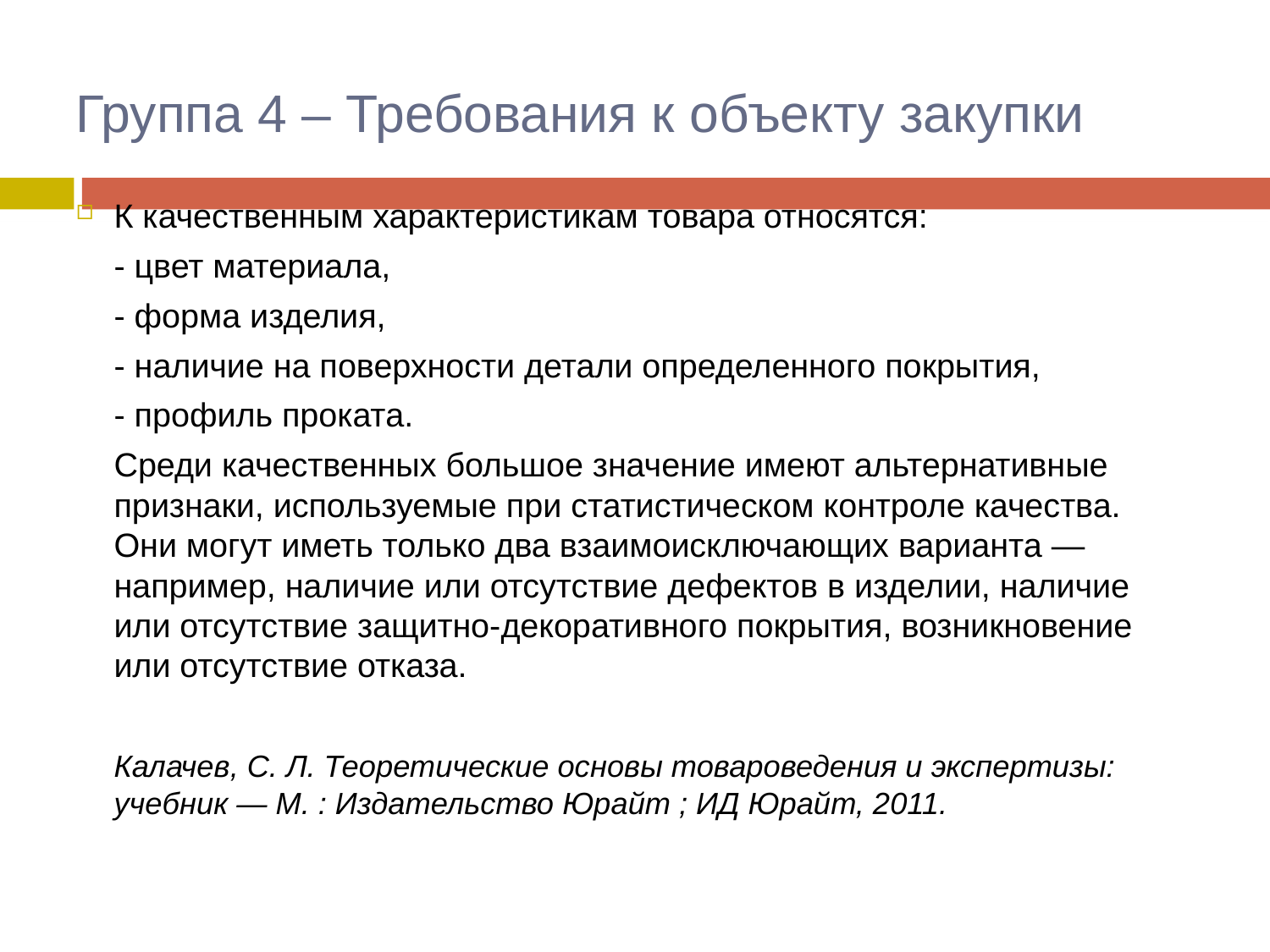

# Группа 4 – Требования к объекту закупки

К качественным характеристикам товара относятся:
	- цвет материала,
	- форма изделия,
	- наличие на поверхности детали определенного покрытия,
	- профиль проката.
	Среди качественных большое значение имеют альтернативные признаки, используемые при статистическом контроле качества. Они могут иметь только два взаимоисключающих варианта — например, наличие или отсутствие дефектов в изделии, наличие или отсутствие защитно-декоративного покрытия, возникновение или отсутствие отказа.

	Калачев, С. Л. Теоретические основы товароведения и экспертизы: учебник — М. : Издательство Юрайт ; ИД Юрайт, 2011.